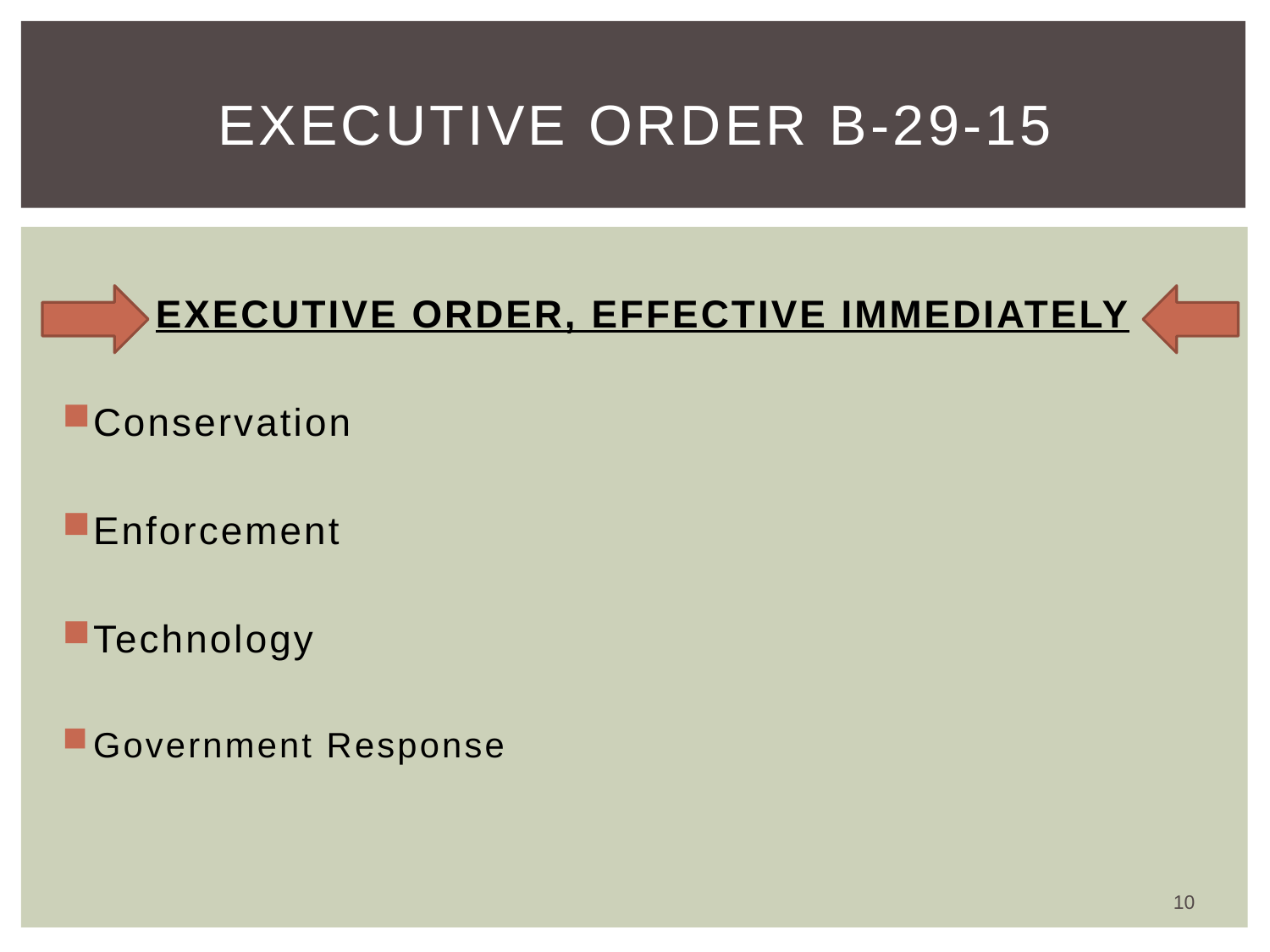

# EXECUTIVE ORDER B-29-15

       EXECUTIVE ORDER, EFFECTIVE IMMEDIATELY

Conservation

Enforcement

Technology

Government Response

10